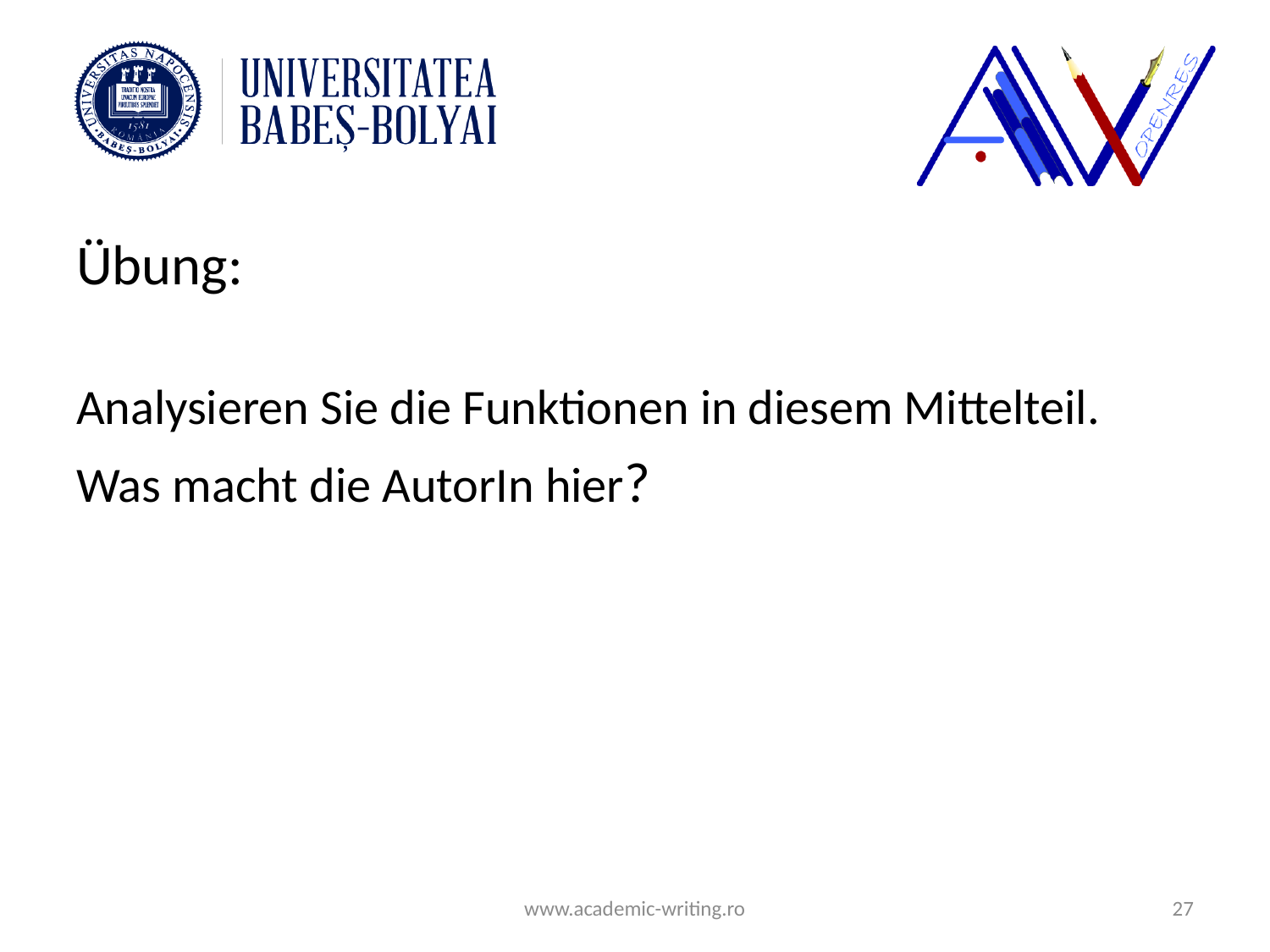

#
Übung:

Analysieren Sie die Funktionen in diesem Mittelteil.
Was macht die AutorIn hier?
www.academic-writing.ro
27